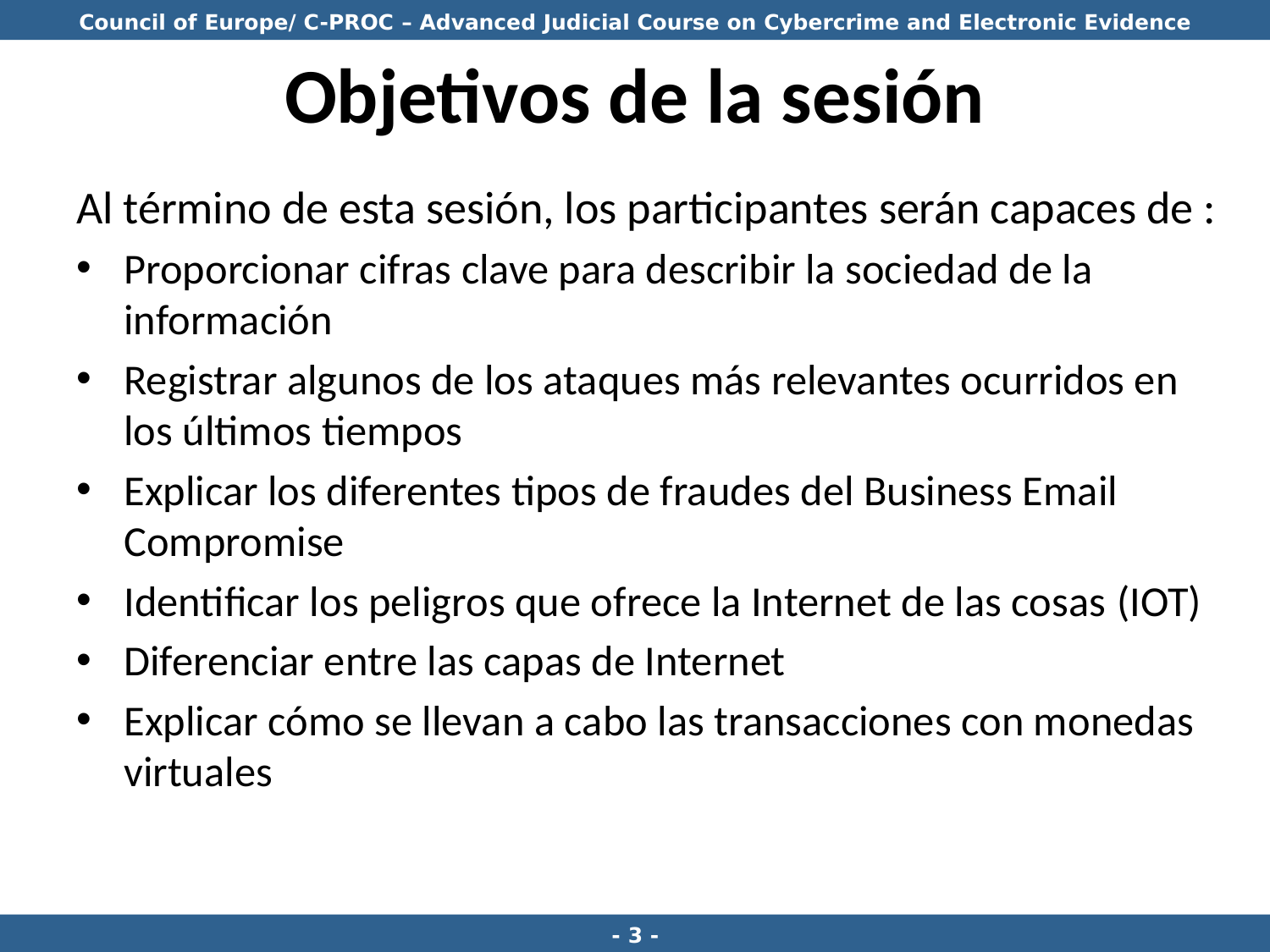

# Objetivos de la sesión
Al término de esta sesión, los participantes serán capaces de :
Proporcionar cifras clave para describir la sociedad de la información
Registrar algunos de los ataques más relevantes ocurridos en los últimos tiempos
Explicar los diferentes tipos de fraudes del Business Email Compromise
Identificar los peligros que ofrece la Internet de las cosas (IOT)
Diferenciar entre las capas de Internet
Explicar cómo se llevan a cabo las transacciones con monedas virtuales